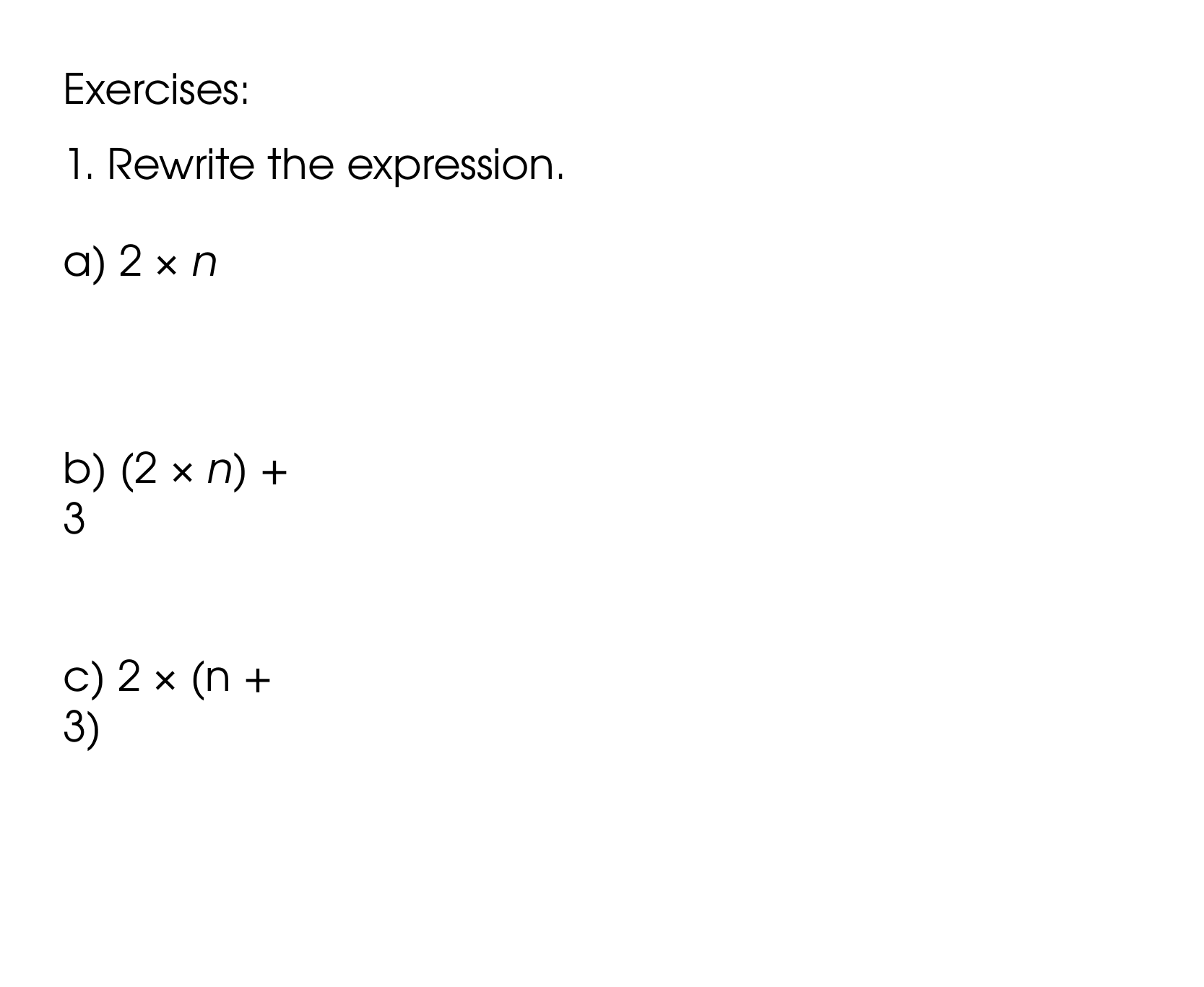

Exercises:
1. Rewrite the expression.
a) 2 × n
b) (2 × n) + 3
c) 2 × (n + 3)